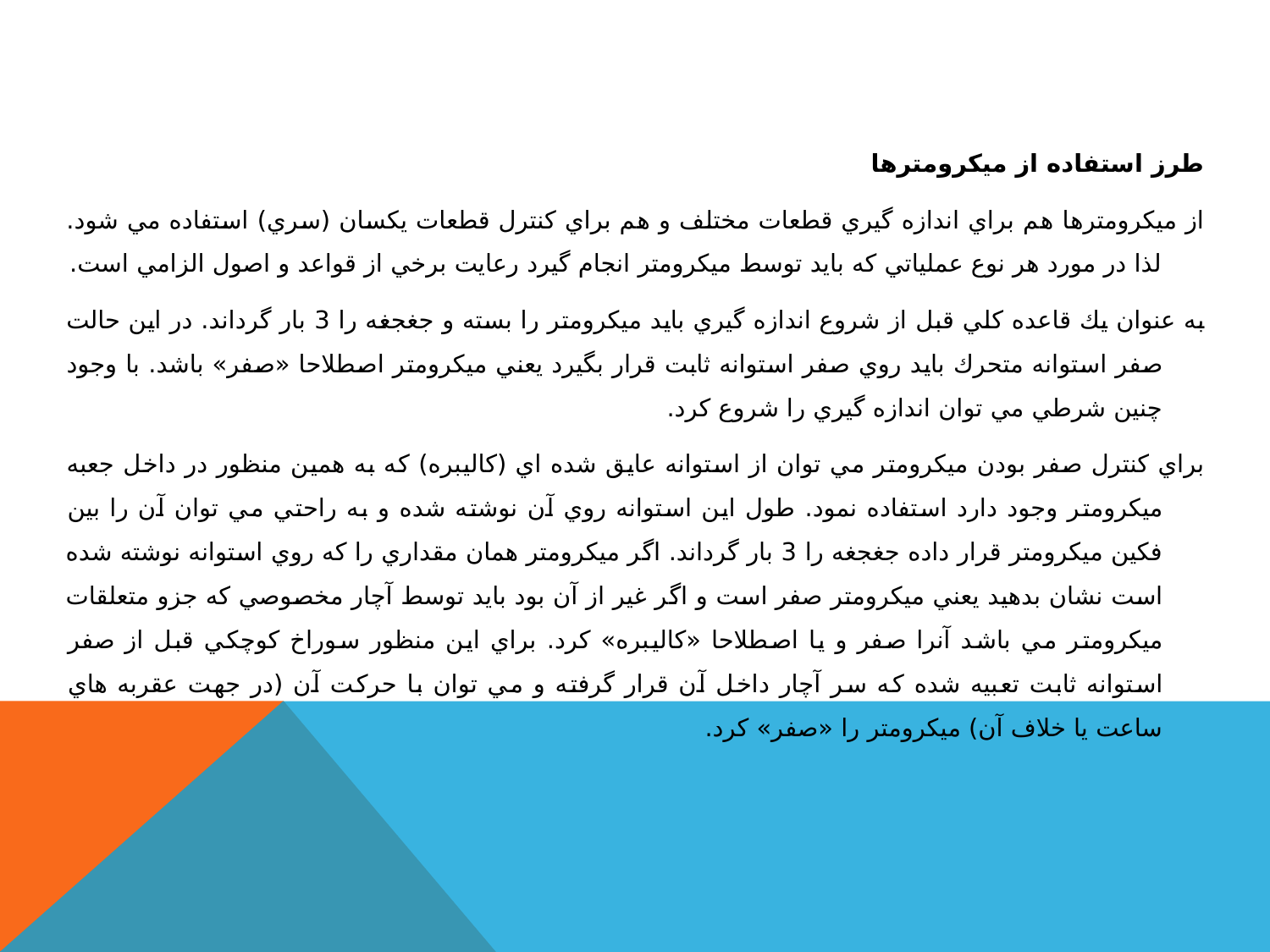

#
طرز استفاده از ميكرومترها
از ميكرومترها هم براي اندازه گيري قطعات مختلف و هم براي كنترل قطعات يكسان (سري) استفاده مي شود. لذا در مورد هر نوع عملياتي كه بايد توسط ميكرومتر انجام گيرد رعايت برخي از قواعد و اصول الزامي است.
به عنوان يك قاعده كلي قبل از شروع اندازه گيري بايد ميكرومتر را بسته و جغجغه را 3 بار گرداند. در اين حالت صفر استوانه متحرك بايد روي صفر استوانه ثابت قرار بگيرد يعني ميكرومتر اصطلاحا «صفر» باشد. با وجود چنين شرطي مي توان اندازه گيري را شروع كرد.
براي كنترل صفر بودن ميكرومتر مي توان از استوانه عايق شده اي (كاليبره) كه به همين منظور در داخل جعبه ميكرومتر وجود دارد استفاده نمود. طول اين استوانه روي آن نوشته شده و به راحتي مي توان آن را بين فكين ميكرومتر قرار داده جغجغه را 3 بار گرداند. اگر ميكرومتر همان مقداري را كه روي استوانه نوشته شده است نشان بدهيد يعني ميكرومتر صفر است و اگر غير از آن بود بايد توسط آچار مخصوصي كه جزو متعلقات ميكرومتر مي باشد آنرا صفر و يا اصطلاحا «كاليبره» كرد. براي اين منظور سوراخ كوچكي قبل از صفر استوانه ثابت تعبيه شده كه سر آچار داخل آن قرار گرفته و مي توان با حركت آن (در جهت عقربه هاي ساعت يا خلاف آن) ميكرومتر را «صفر» كرد.